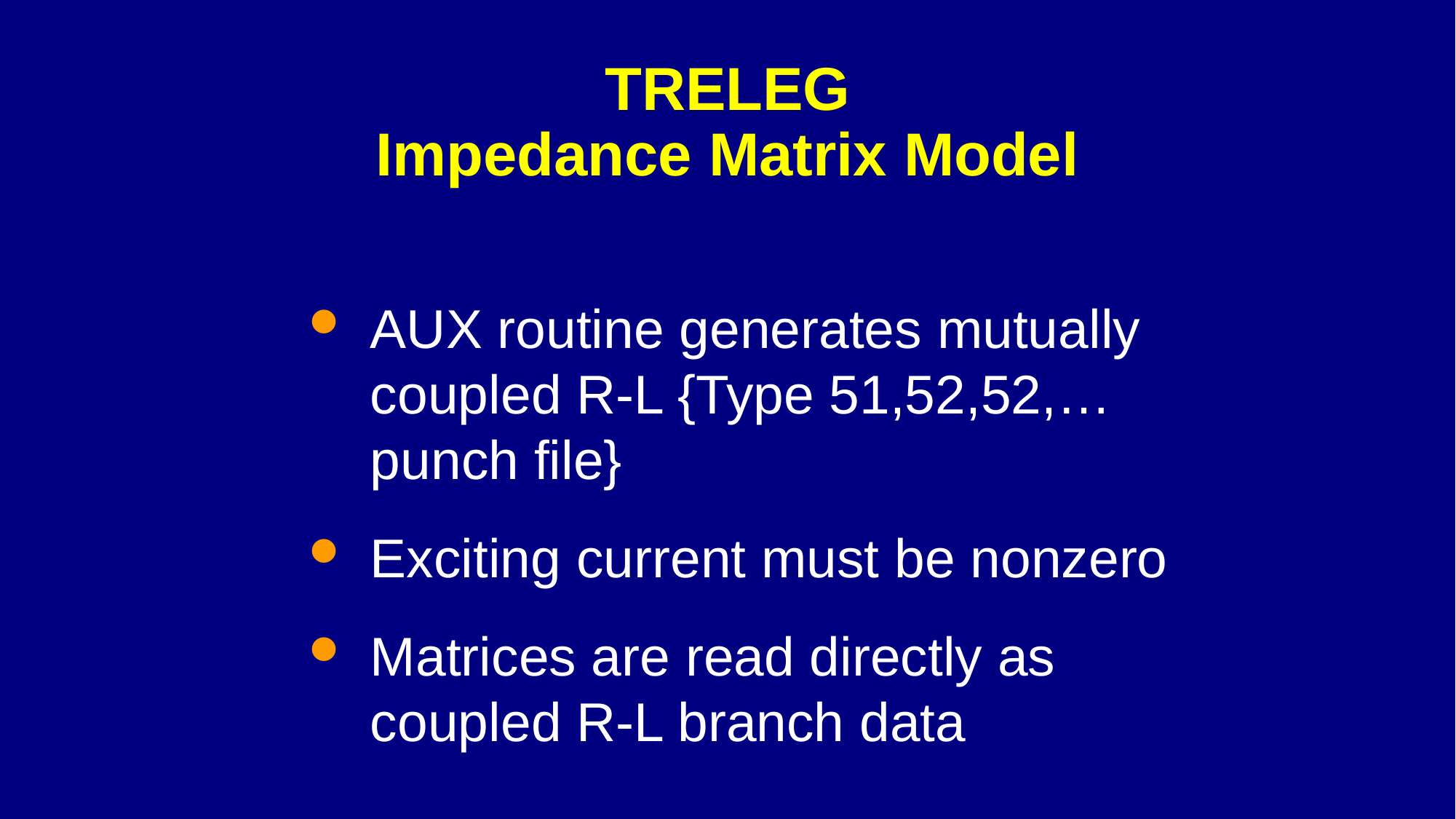

# TRELEG Impedance Matrix Model
AUX routine generates mutually coupled R-L {Type 51,52,52,… punch file}
Exciting current must be nonzero
Matrices are read directly as coupled R-L branch data